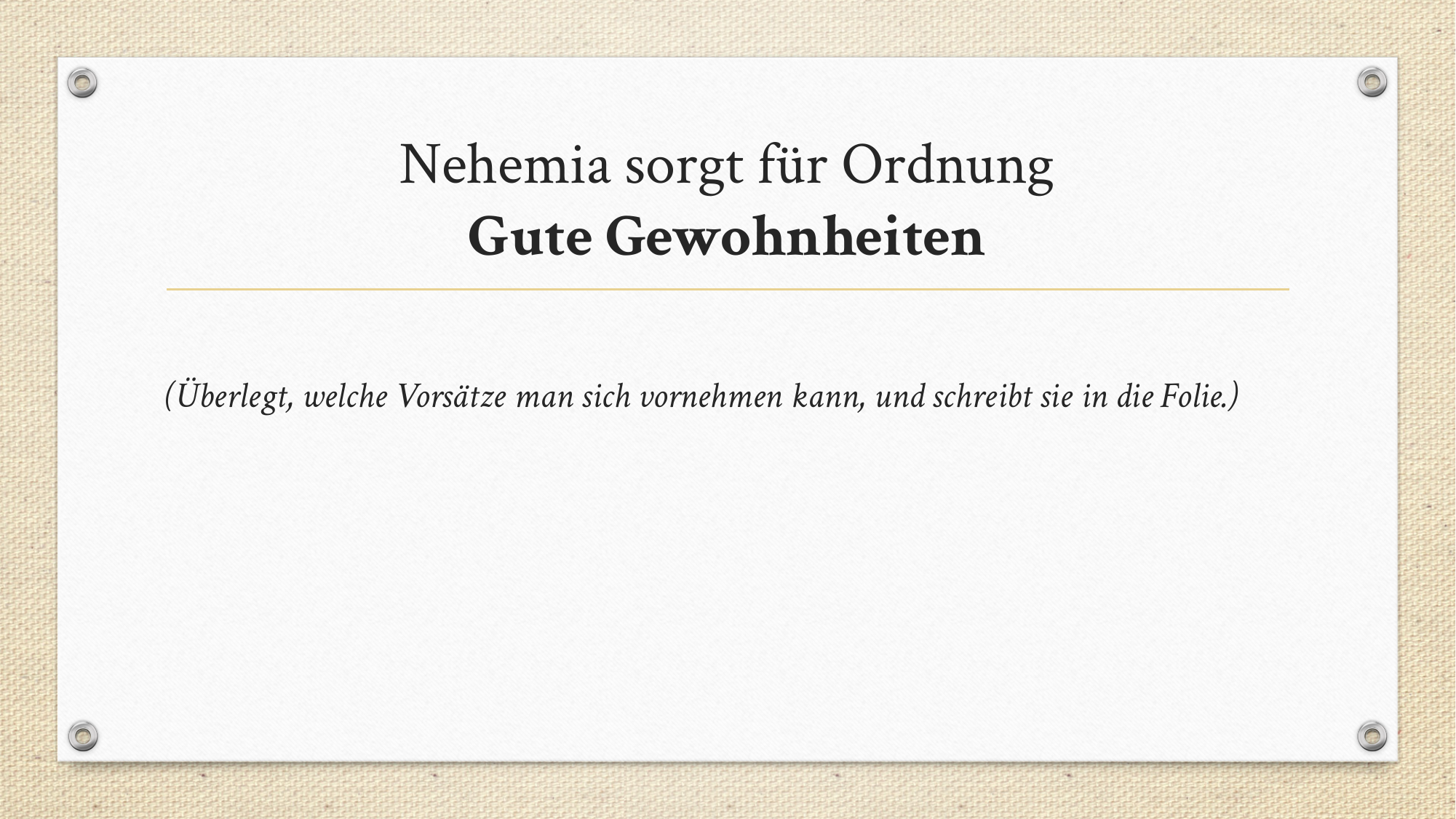

# Nehemia sorgt für Ordnung Gute Gewohnheiten

(Überlegt, welche Vorsätze man sich vornehmen kann, und schreibt sie in die Folie.)